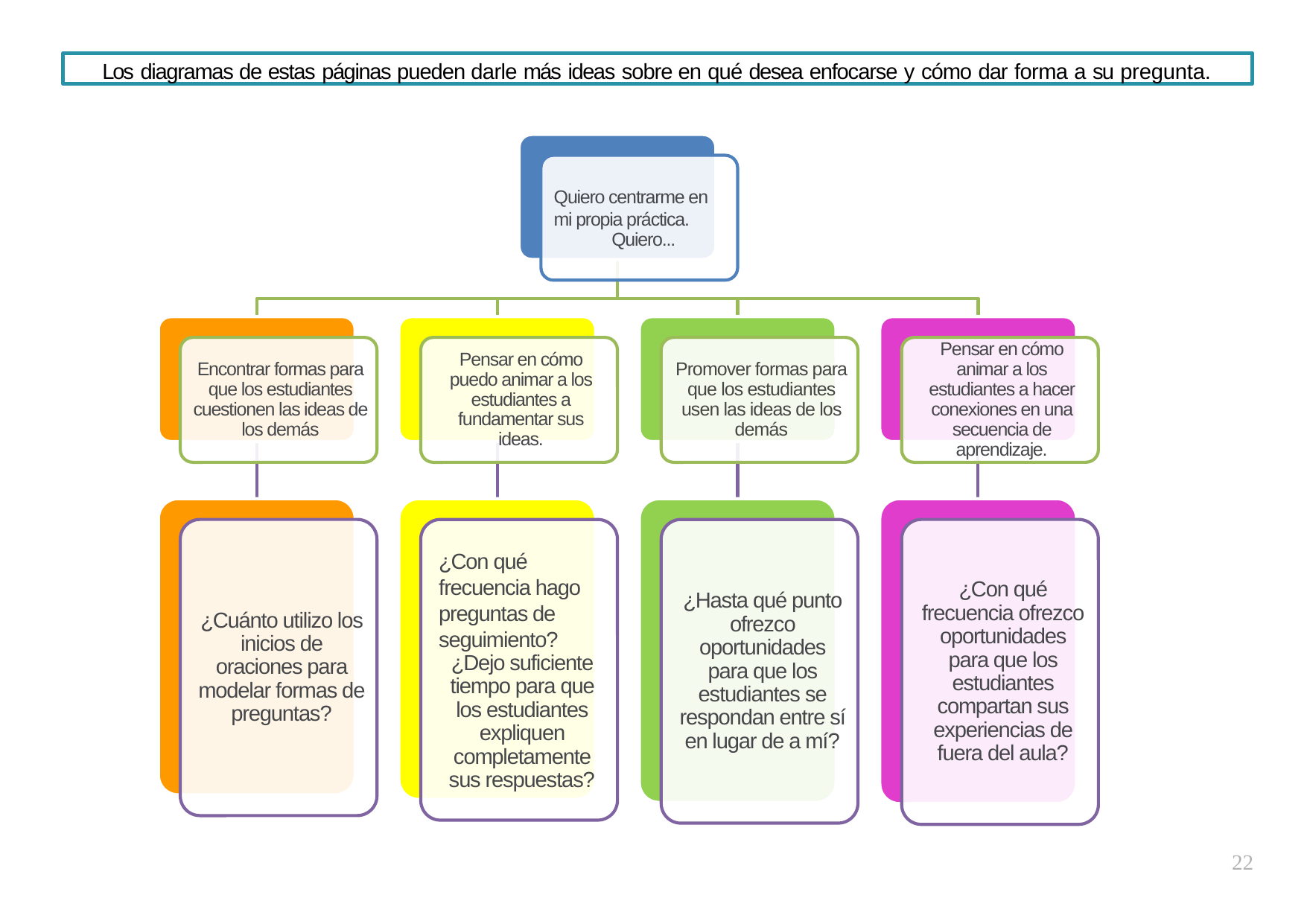

Los diagramas de estas páginas pueden darle más ideas sobre en qué desea enfocarse y cómo dar forma a su pregunta.
Quiero centrarme en mi propia práctica.
 Quiero...
Encontrar formas para que los estudiantes cuestionen las ideas de los demás
¿Cuánto utilizo los inicios de oraciones para modelar formas de preguntas?
Pensar en cómo puedo animar a los estudiantes a fundamentar sus ideas.
¿Con qué frecuencia hago preguntas de seguimiento?
¿Dejo suficiente tiempo para que los estudiantes expliquen completamente sus respuestas?
Promover formas para que los estudiantes usen las ideas de los demás
¿Hasta qué punto ofrezco oportunidades para que los estudiantes se respondan entre sí en lugar de a mí?
Pensar en cómo animar a los estudiantes a hacer conexiones en una secuencia de aprendizaje.
¿Con qué frecuencia ofrezco oportunidades para que los estudiantes compartan sus experiencias de fuera del aula?
22